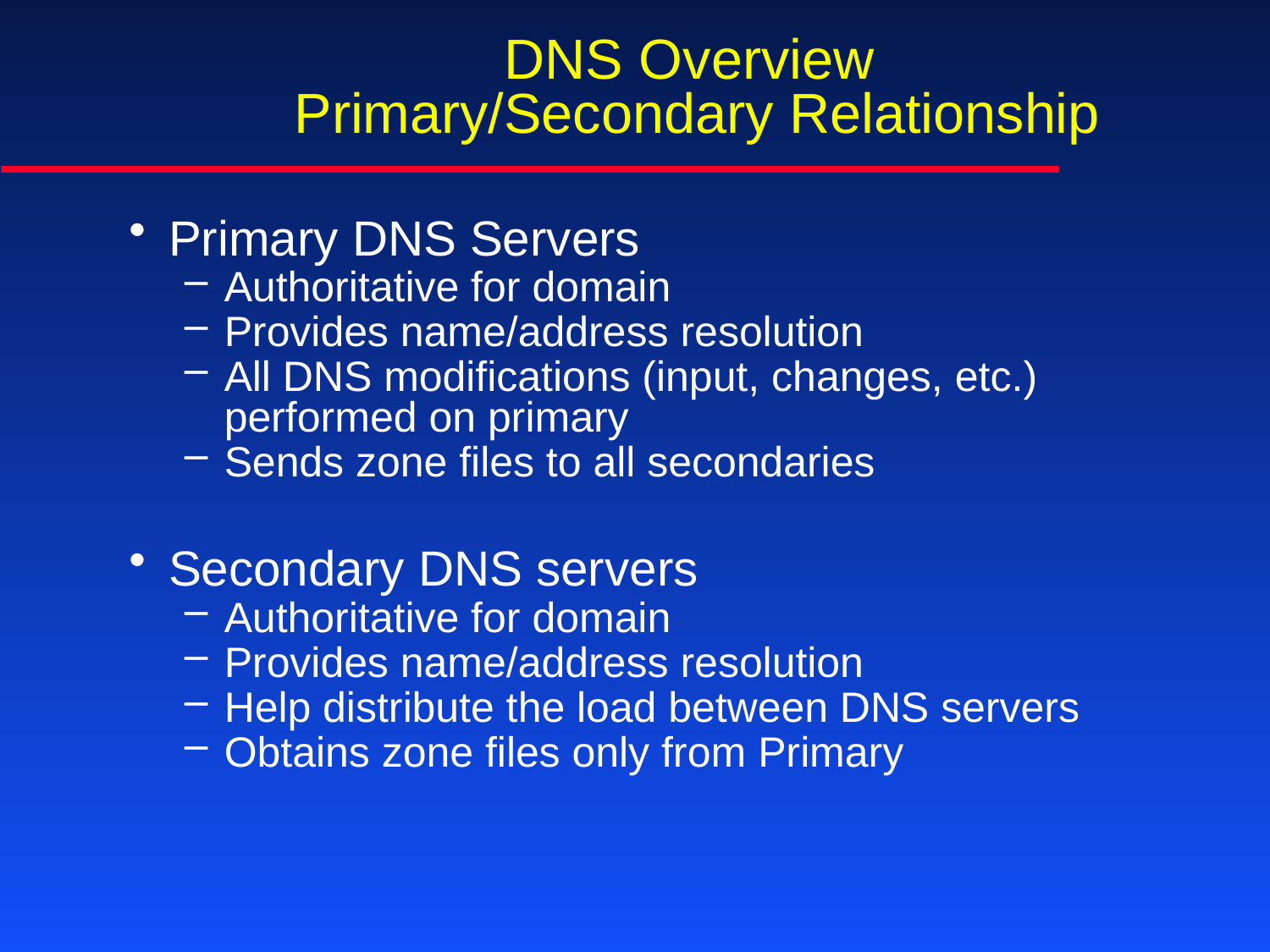

# DNS Overview Primary/Secondary Relationship
Primary DNS Servers
Authoritative for domain
Provides name/address resolution
All DNS modifications (input, changes, etc.) performed on primary
Sends zone files to all secondaries

Secondary DNS servers
Authoritative for domain
Provides name/address resolution
Help distribute the load between DNS servers
Obtains zone files only from Primary